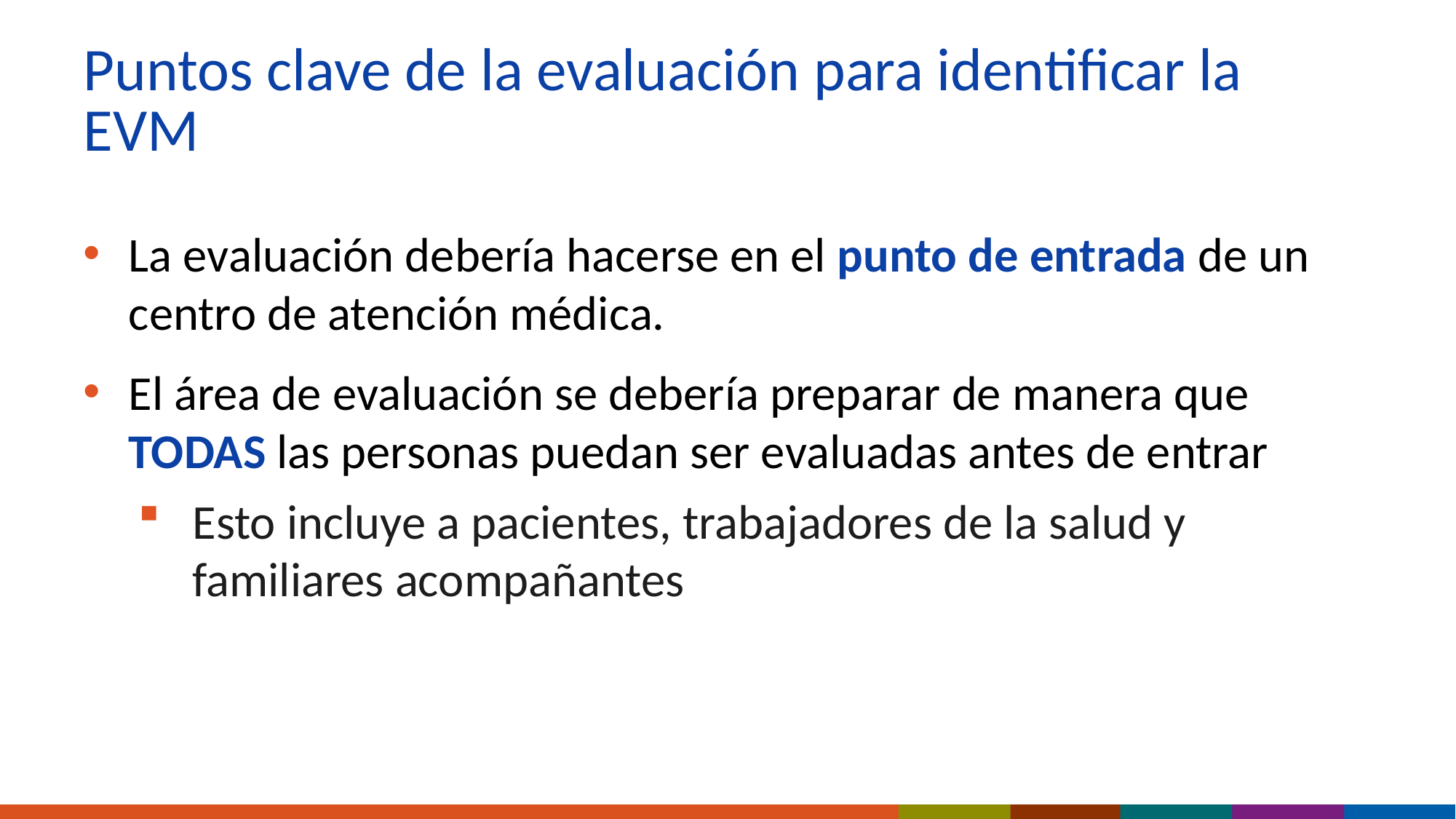

# Puntos clave de la evaluación para identificar la EVM
La evaluación debería hacerse en el punto de entrada de un centro de atención médica.
El área de evaluación se debería preparar de manera que TODAS las personas puedan ser evaluadas antes de entrar
Esto incluye a pacientes, trabajadores de la salud y familiares acompañantes